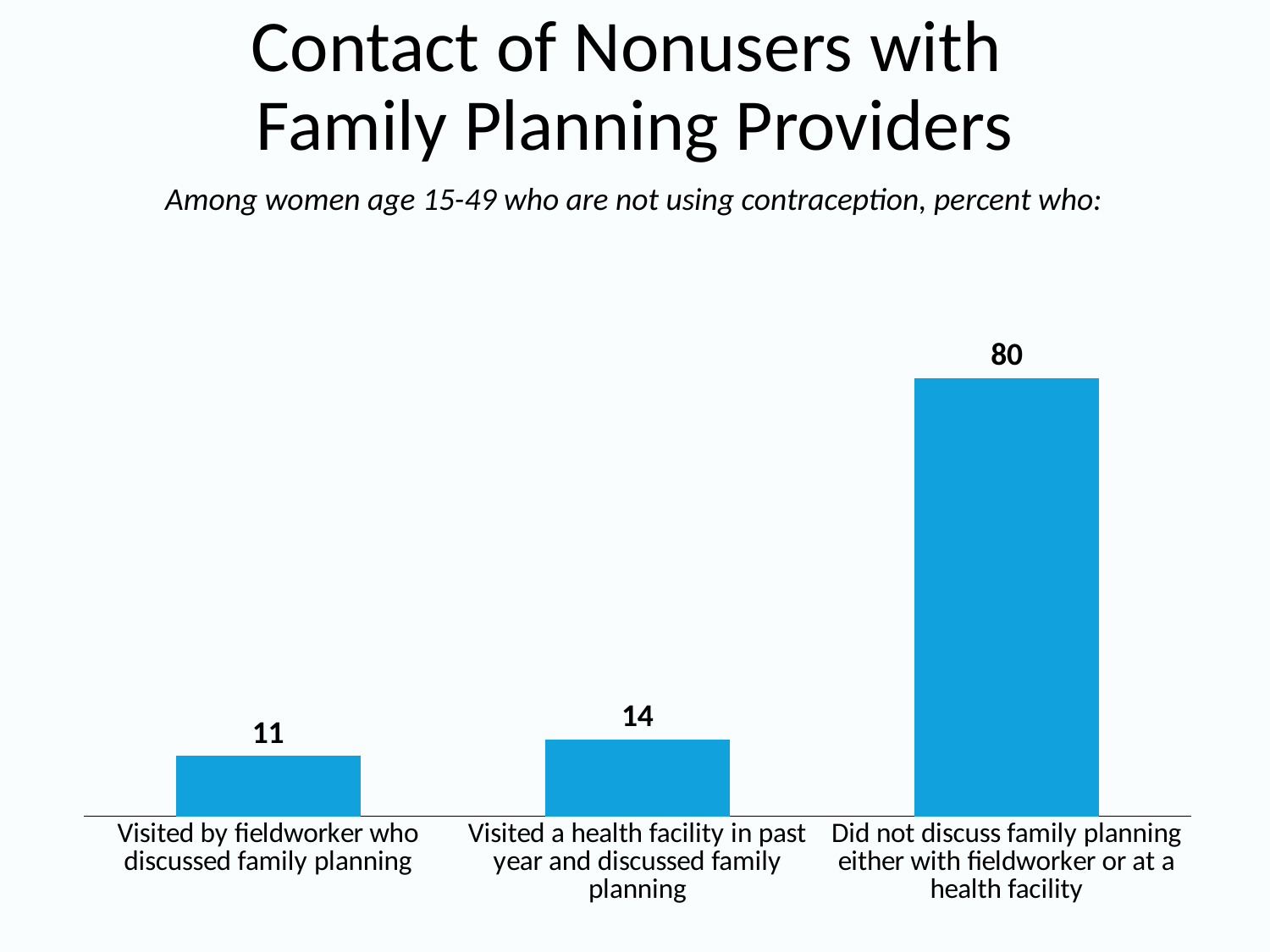

# Contact of Nonusers with Family Planning Providers
Among women age 15-49 who are not using contraception, percent who:

### Chart

| Category | Series 1 |
|---|---|
| Visited by fieldworker who discussed family planning | 11.0 |
| Visited a health facility in past year and discussed family planning | 14.0 |
| Did not discuss family planning either with fieldworker or at a health facility | 80.0 |